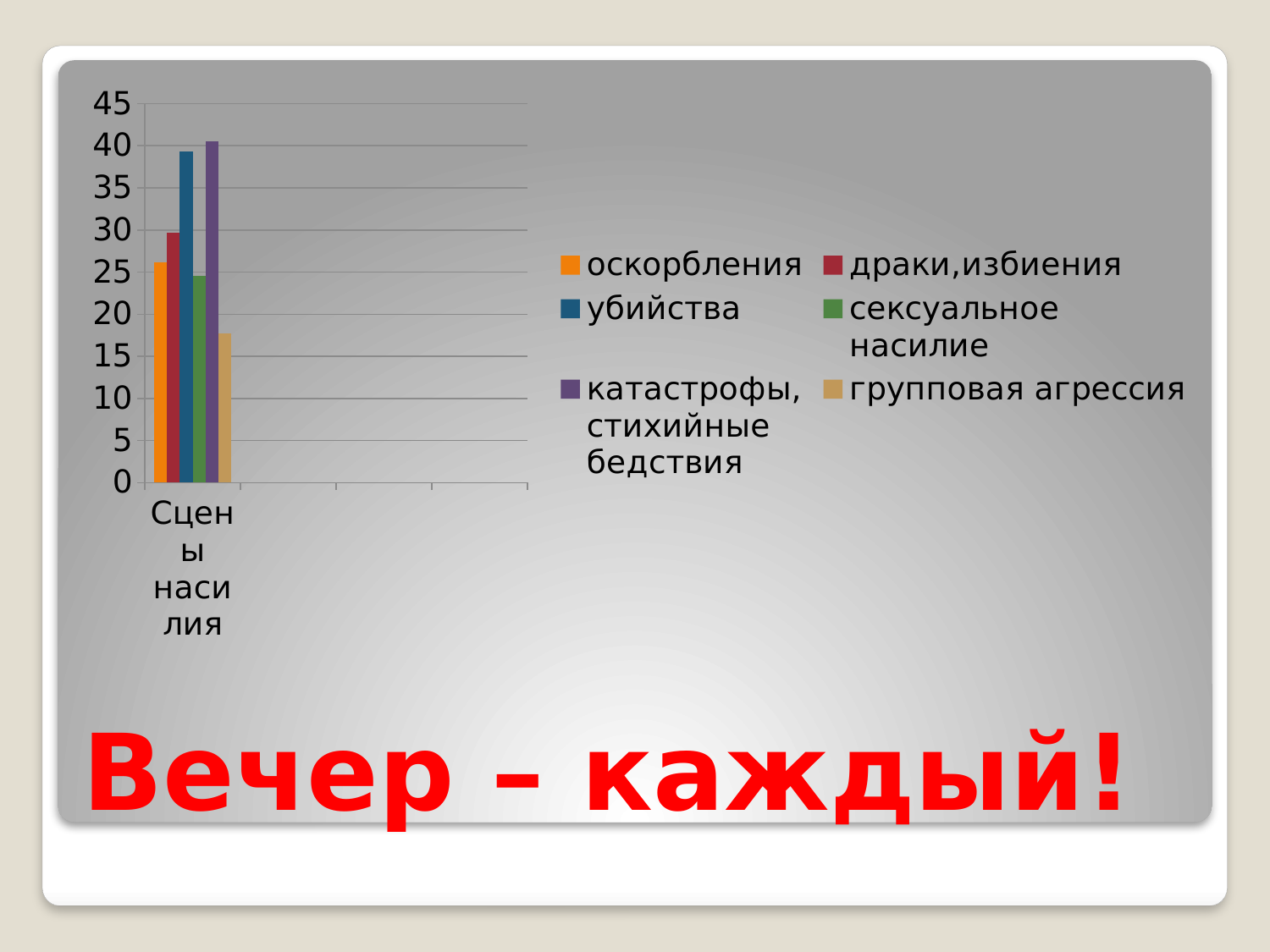

### Chart

| Category | оскорбления | драки,избиения | убийства | сексуальное насилие | катастрофы, стихийные бедствия | групповая агрессия |
|---|---|---|---|---|---|---|
| Сцены насилия | 26.2 | 29.7 | 39.300000000000004 | 24.6 | 40.5 | 17.7 |
# Вечер – каждый!